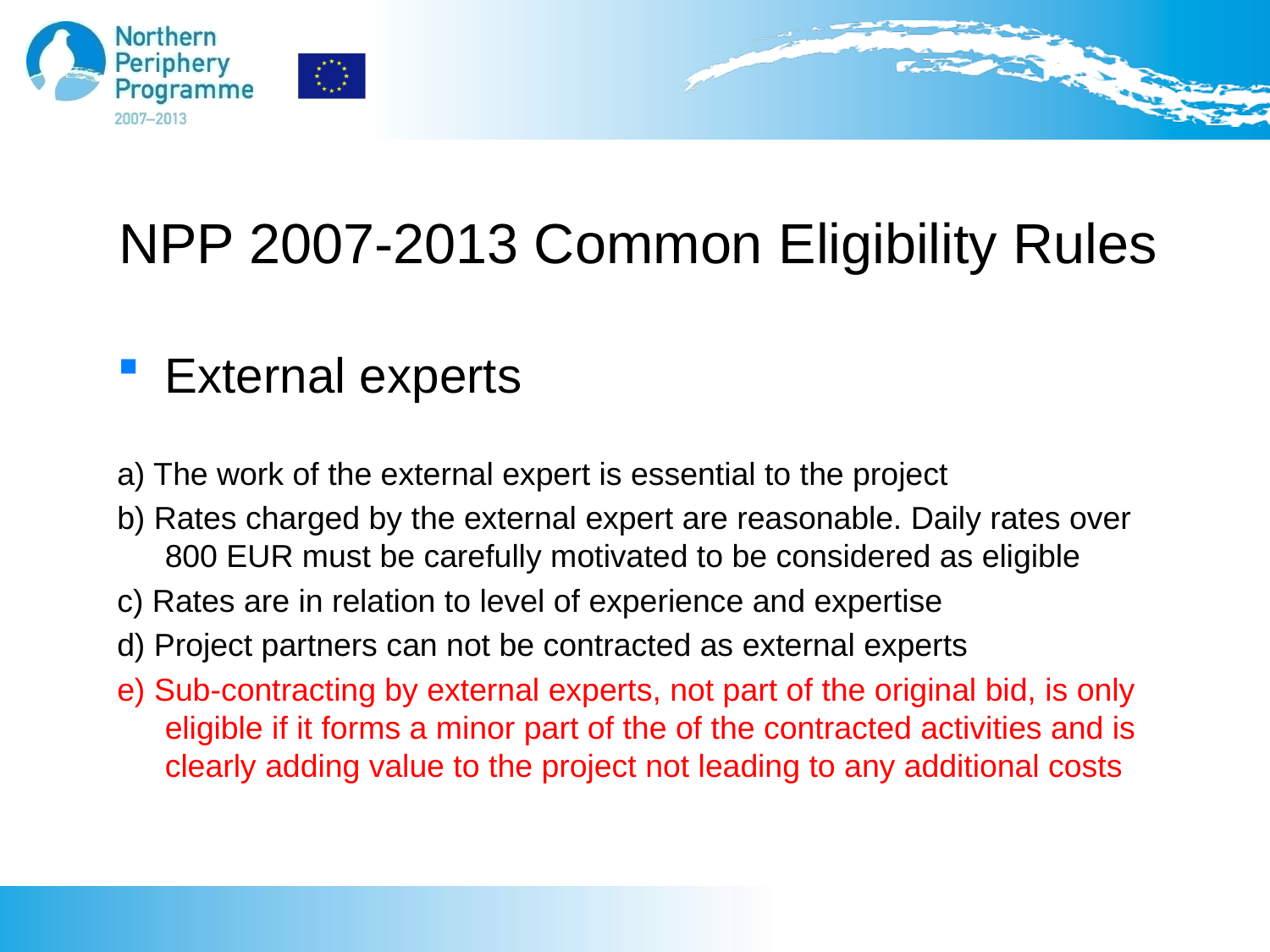

# NPP 2007-2013 Common Eligibility Rules
External experts

a) The work of the external expert is essential to the project
b) Rates charged by the external expert are reasonable. Daily rates over 800 EUR must be carefully motivated to be considered as eligible
c) Rates are in relation to level of experience and expertise
d) Project partners can not be contracted as external experts
e) Sub-contracting by external experts, not part of the original bid, is only eligible if it forms a minor part of the of the contracted activities and is clearly adding value to the project not leading to any additional costs